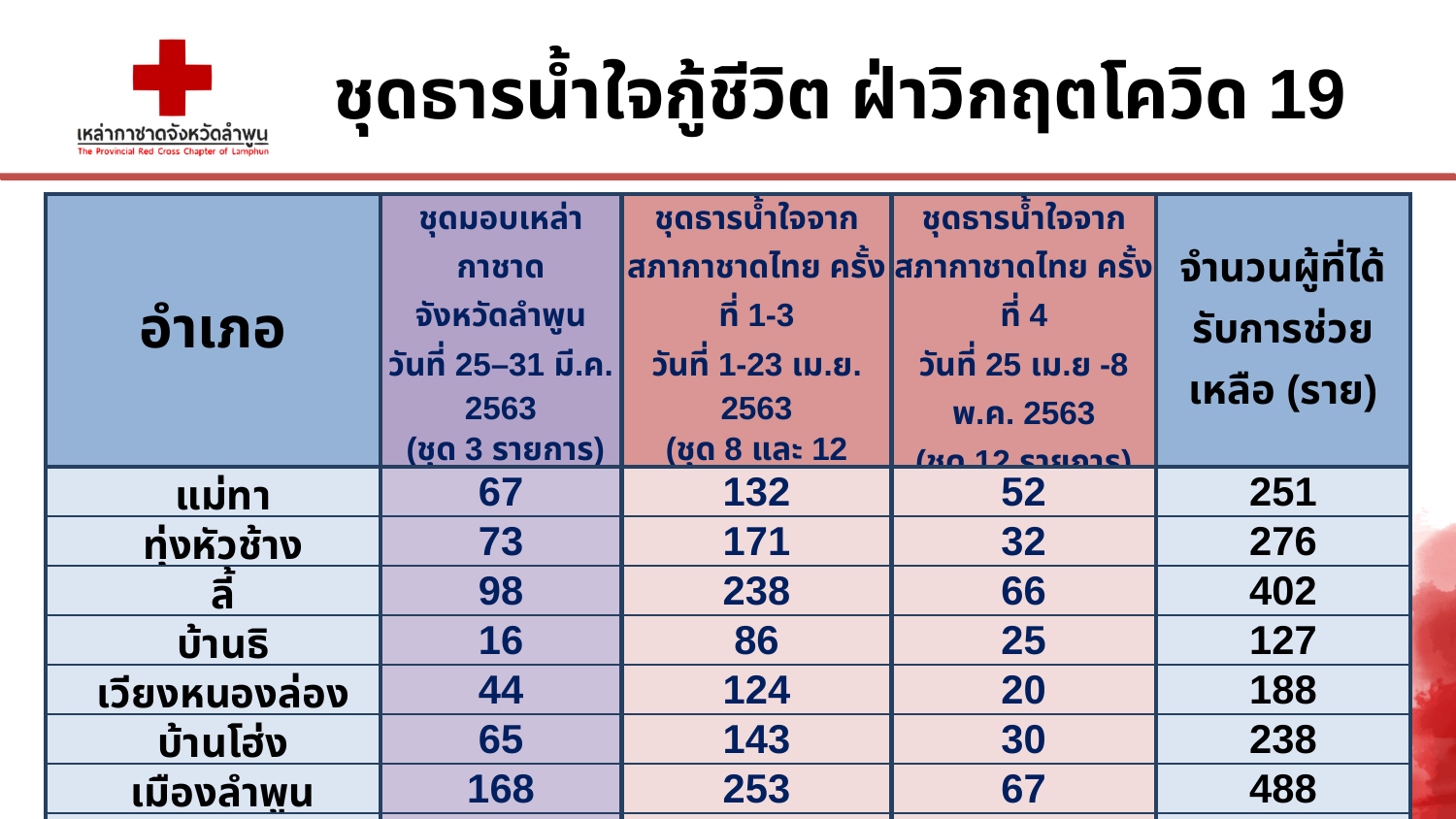

# ชุดธารน้ำใจกู้ชีวิต ฝ่าวิกฤตโควิด 19
| อำเภอ | ชุดมอบเหล่ากาชาด จังหวัดลำพูน วันที่ 25–31 มี.ค. 2563 (ชุด 3 รายการ) | ชุดธารน้ำใจจาก สภากาชาดไทย ครั้งที่ 1-3 วันที่ 1-23 เม.ย. 2563 (ชุด 8 และ 12 รายการ) | ชุดธารน้ำใจจาก สภากาชาดไทย ครั้งที่ 4 วันที่ 25 เม.ย -8 พ.ค. 2563 (ชุด 12 รายการ) | จำนวนผู้ที่ได้รับการช่วยเหลือ (ราย) |
| --- | --- | --- | --- | --- |
| แม่ทา | 67 | 132 | 52 | 251 |
| ทุ่งหัวช้าง | 73 | 171 | 32 | 276 |
| ลี้ | 98 | 238 | 66 | 402 |
| บ้านธิ | 16 | 86 | 25 | 127 |
| เวียงหนองล่อง | 44 | 124 | 20 | 188 |
| บ้านโฮ่ง | 65 | 143 | 30 | 238 |
| เมืองลำพูน | 168 | 253 | 67 | 488 |
| ป่าซาง | 73 | 190 | 62 | 325 |
| รวมผู้ที่ได้รับความช่วยเหลือ (ราย) | 604 | 1,337 | 339 | 2,295 |
แจกจ่ายในพื้นที่ 8 อำเภอ ในจังหวัดลำพูน